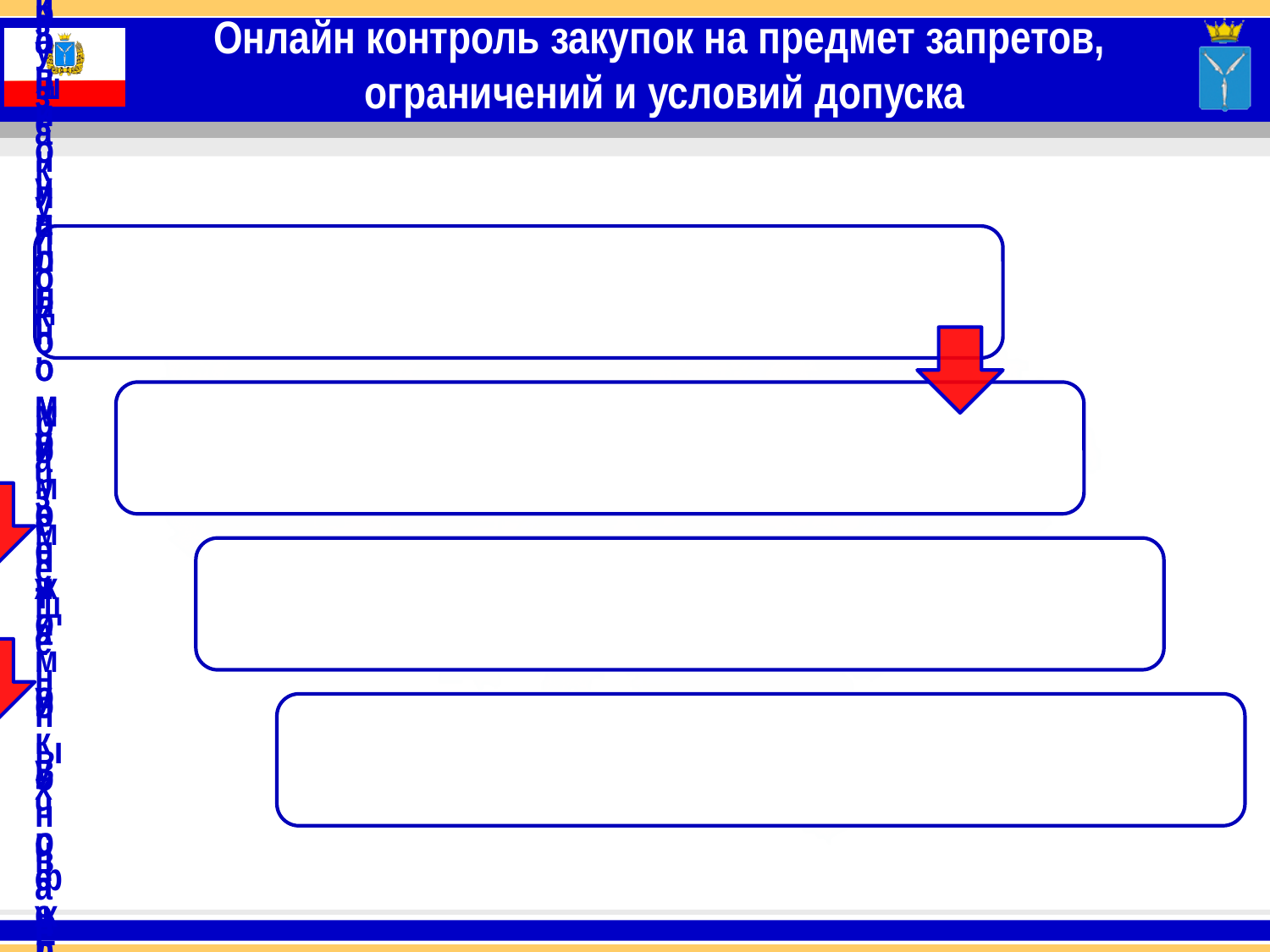

Онлайн контроль закупок на предмет запретов,
ограничений и условий допуска